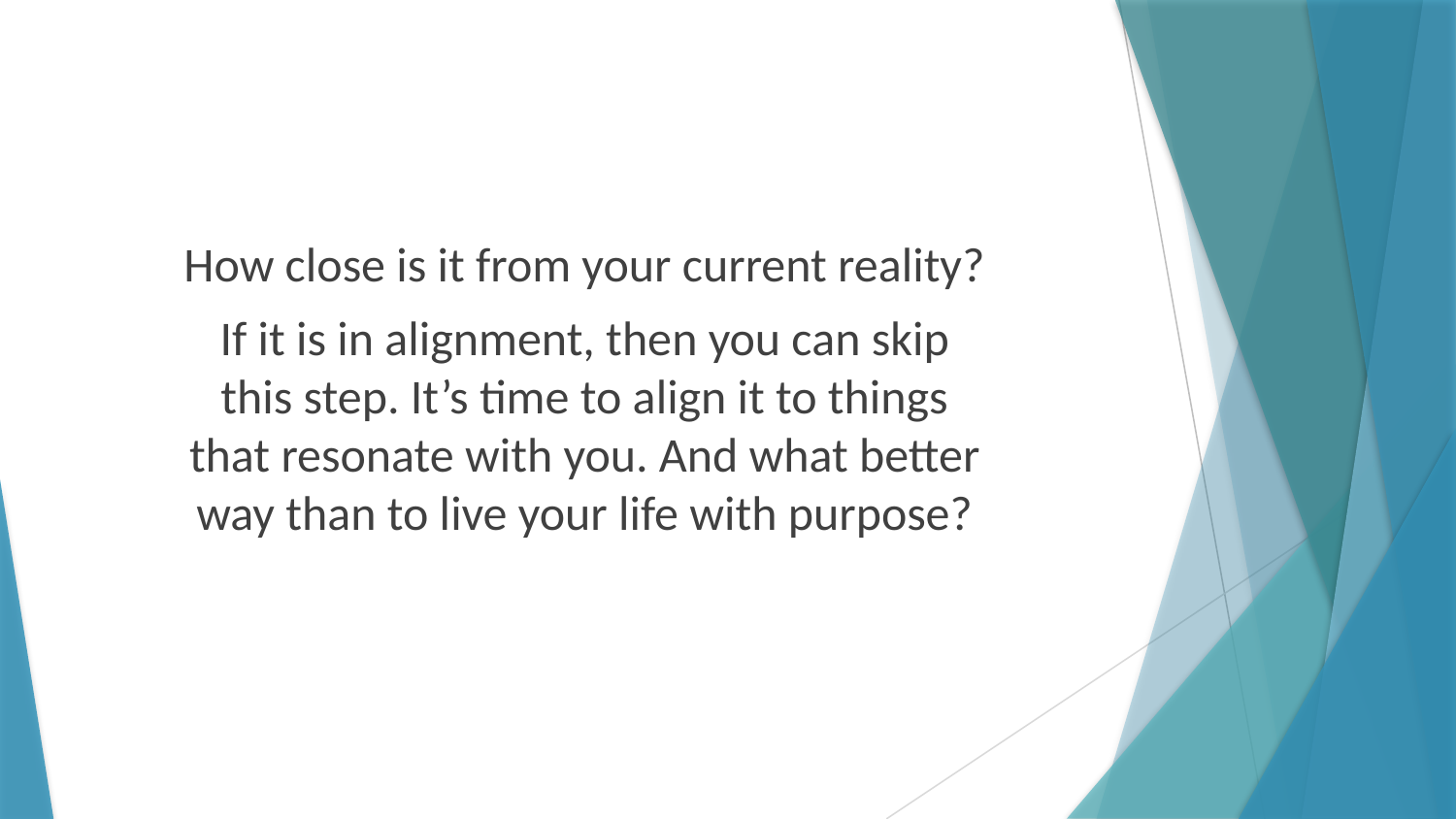

How close is it from your current reality?
If it is in alignment, then you can skip this step. It’s time to align it to things that resonate with you. And what better way than to live your life with purpose?